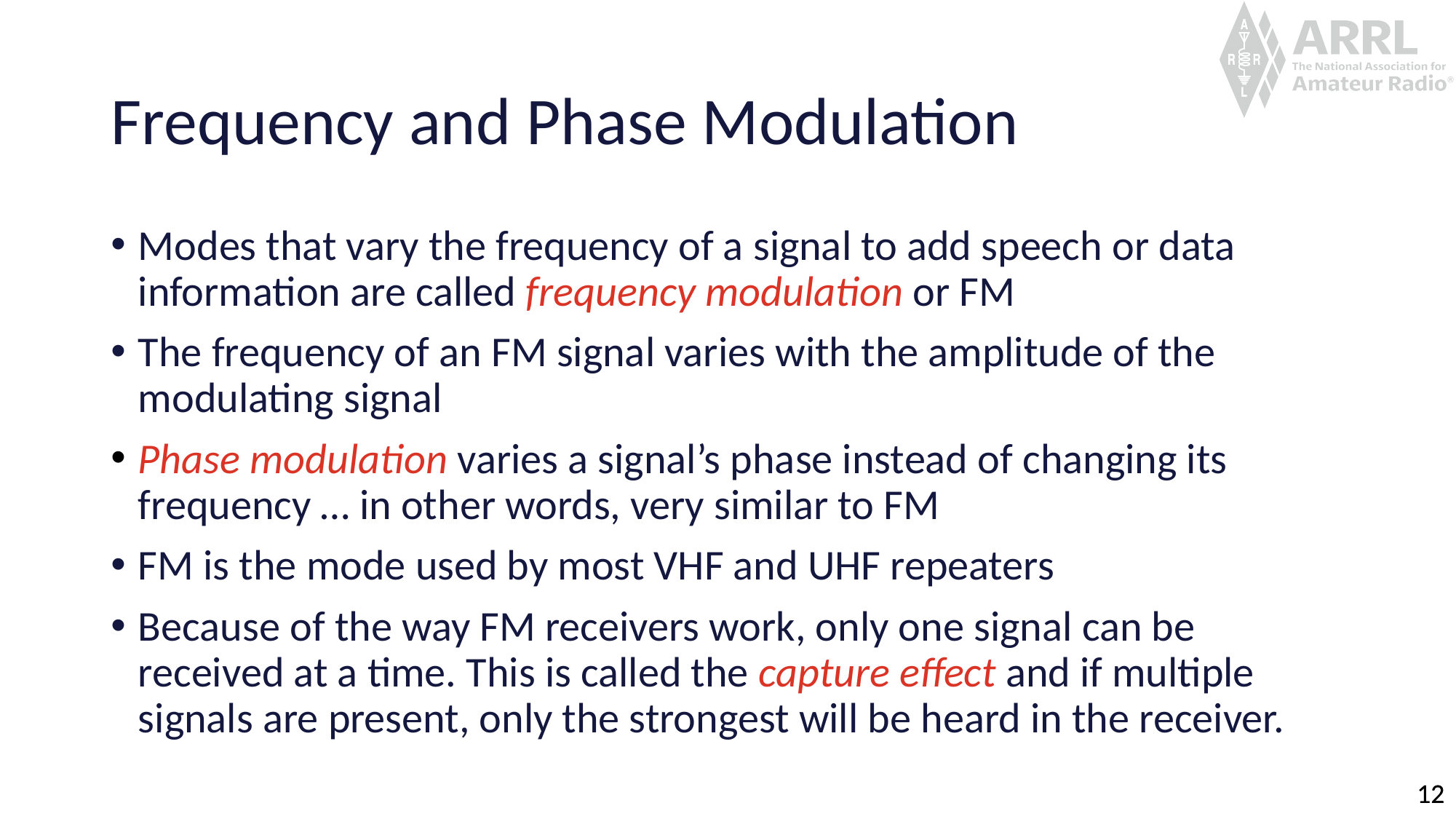

# Frequency and Phase Modulation
Modes that vary the frequency of a signal to add speech or data information are called frequency modulation or FM
The frequency of an FM signal varies with the amplitude of the modulating signal
Phase modulation varies a signal’s phase instead of changing its frequency … in other words, very similar to FM
FM is the mode used by most VHF and UHF repeaters
Because of the way FM receivers work, only one signal can be received at a time. This is called the capture effect and if multiple signals are present, only the strongest will be heard in the receiver.